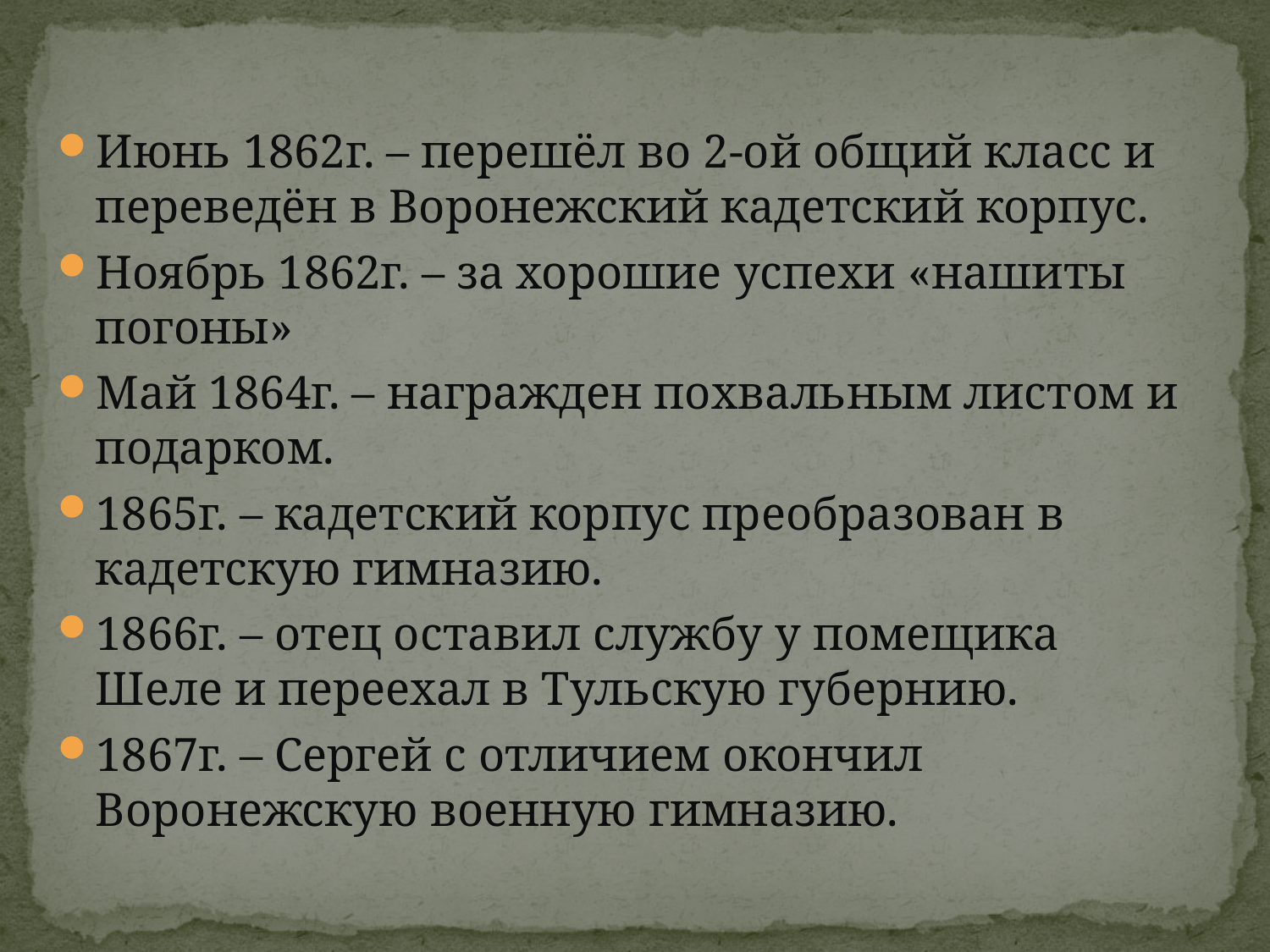

Июнь 1862г. – перешёл во 2-ой общий класс и переведён в Воронежский кадетский корпус.
Ноябрь 1862г. – за хорошие успехи «нашиты погоны»
Май 1864г. – награжден похвальным листом и подарком.
1865г. – кадетский корпус преобразован в кадетскую гимназию.
1866г. – отец оставил службу у помещика Шеле и переехал в Тульскую губернию.
1867г. – Сергей с отличием окончил Воронежскую военную гимназию.